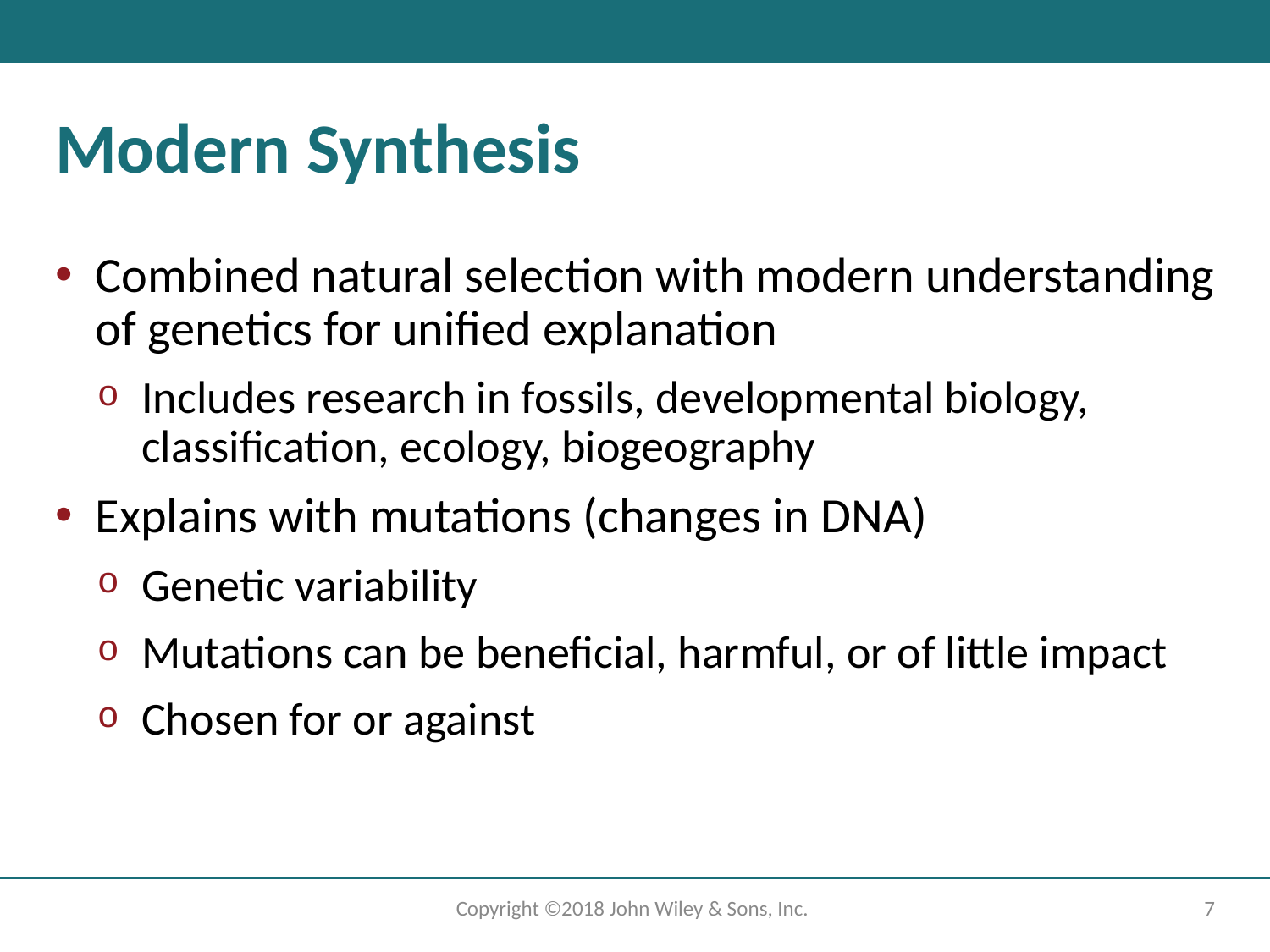

# Modern Synthesis
Combined natural selection with modern understanding of genetics for unified explanation
Includes research in fossils, developmental biology, classification, ecology, biogeography
Explains with mutations (changes in D N A)
Genetic variability
Mutations can be beneficial, harmful, or of little impact
Chosen for or against
Copyright ©2018 John Wiley & Sons, Inc.
7